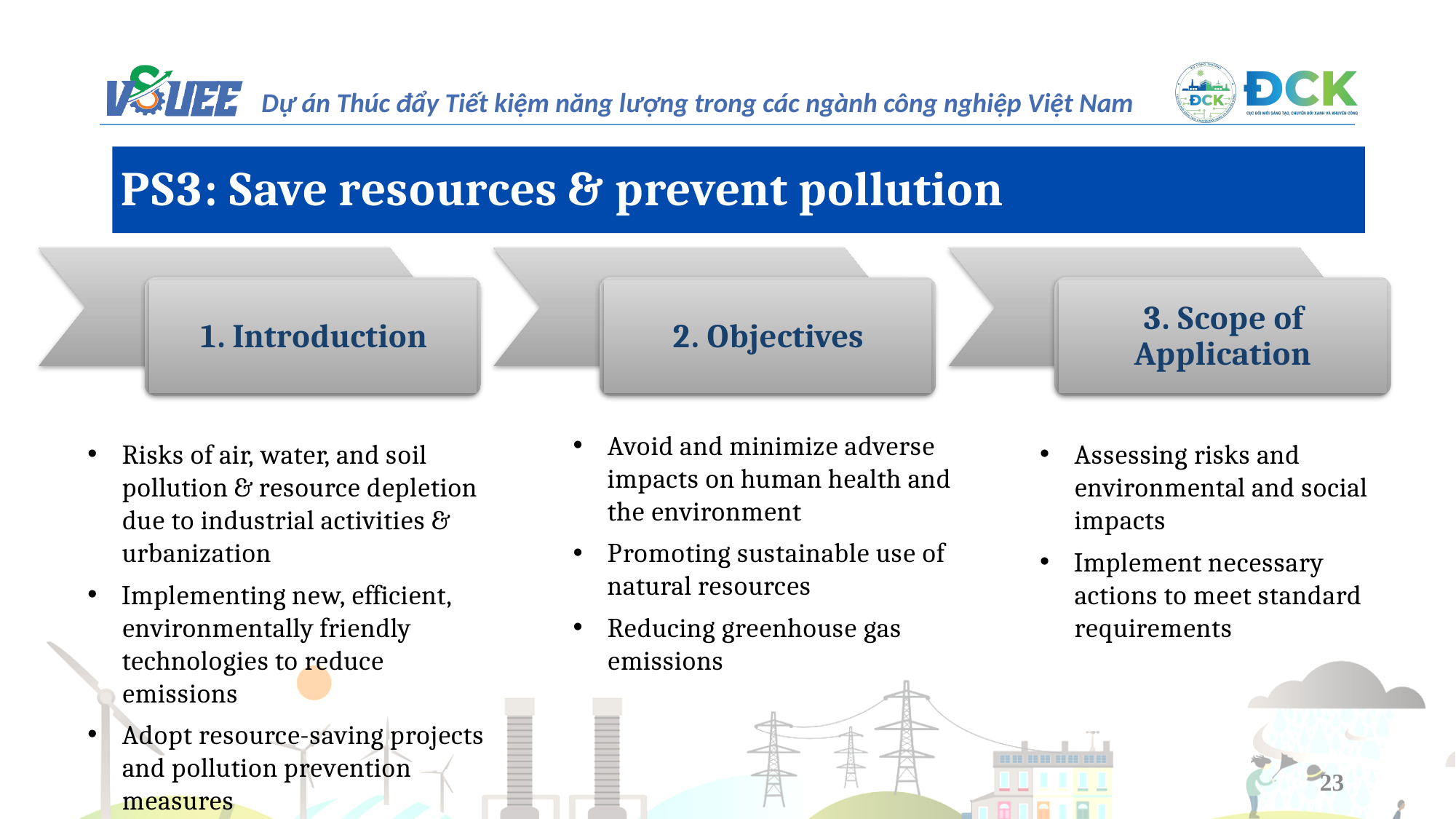

PS3: Save resources & prevent pollution

3. Scope of Application
1. Introduction
2. Objectives
Avoid and minimize adverse impacts on human health and the environment
Promoting sustainable use of natural resources
Reducing greenhouse gas emissions
Risks of air, water, and soil pollution & resource depletion due to industrial activities & urbanization
Implementing new, efficient, environmentally friendly technologies to reduce emissions
Adopt resource-saving projects and pollution prevention measures
Assessing risks and environmental and social impacts
Implement necessary actions to meet standard requirements
23